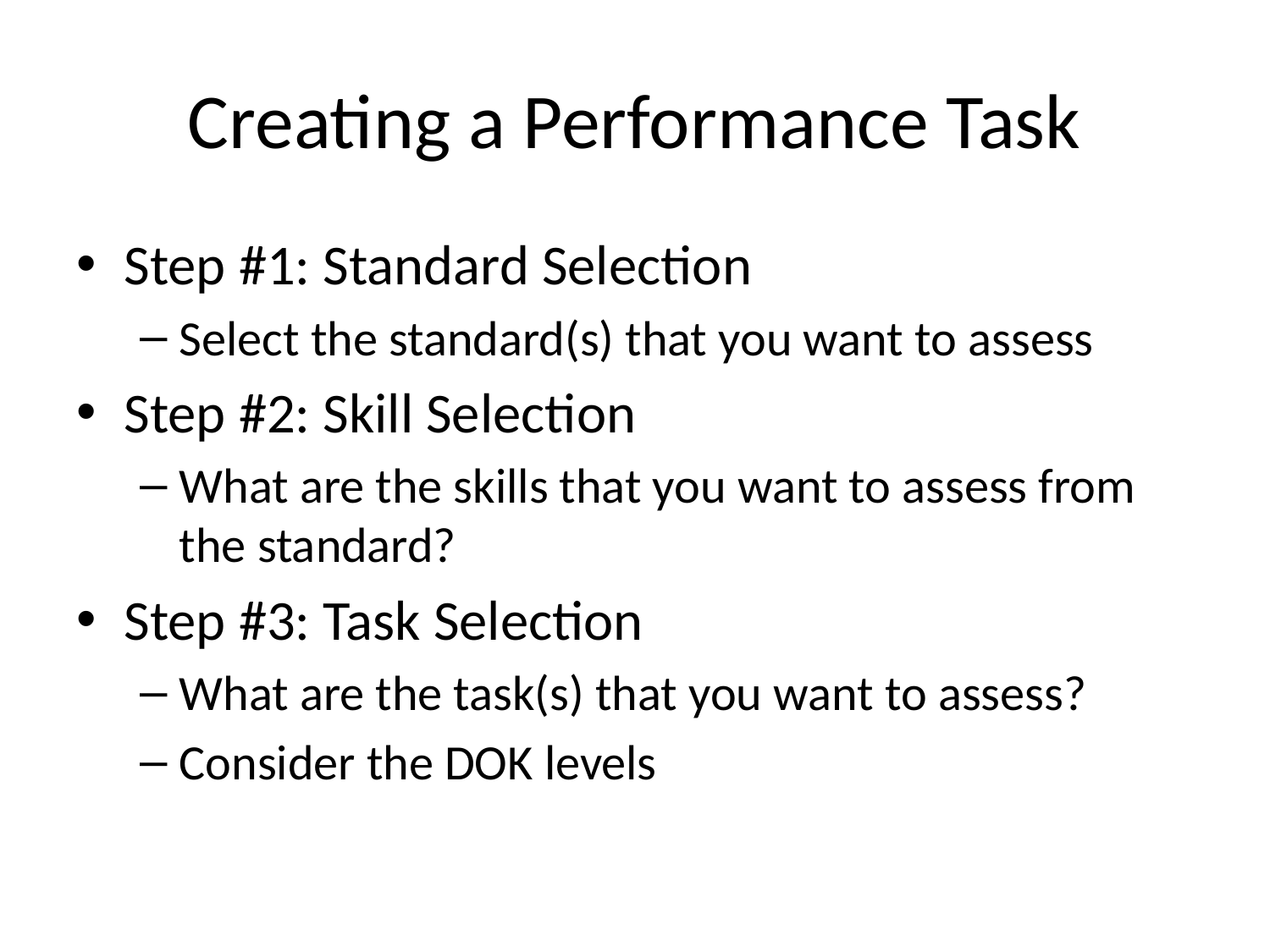

# Creating a Performance Task
Step #1: Standard Selection
Select the standard(s) that you want to assess
Step #2: Skill Selection
What are the skills that you want to assess from the standard?
Step #3: Task Selection
What are the task(s) that you want to assess?
Consider the DOK levels